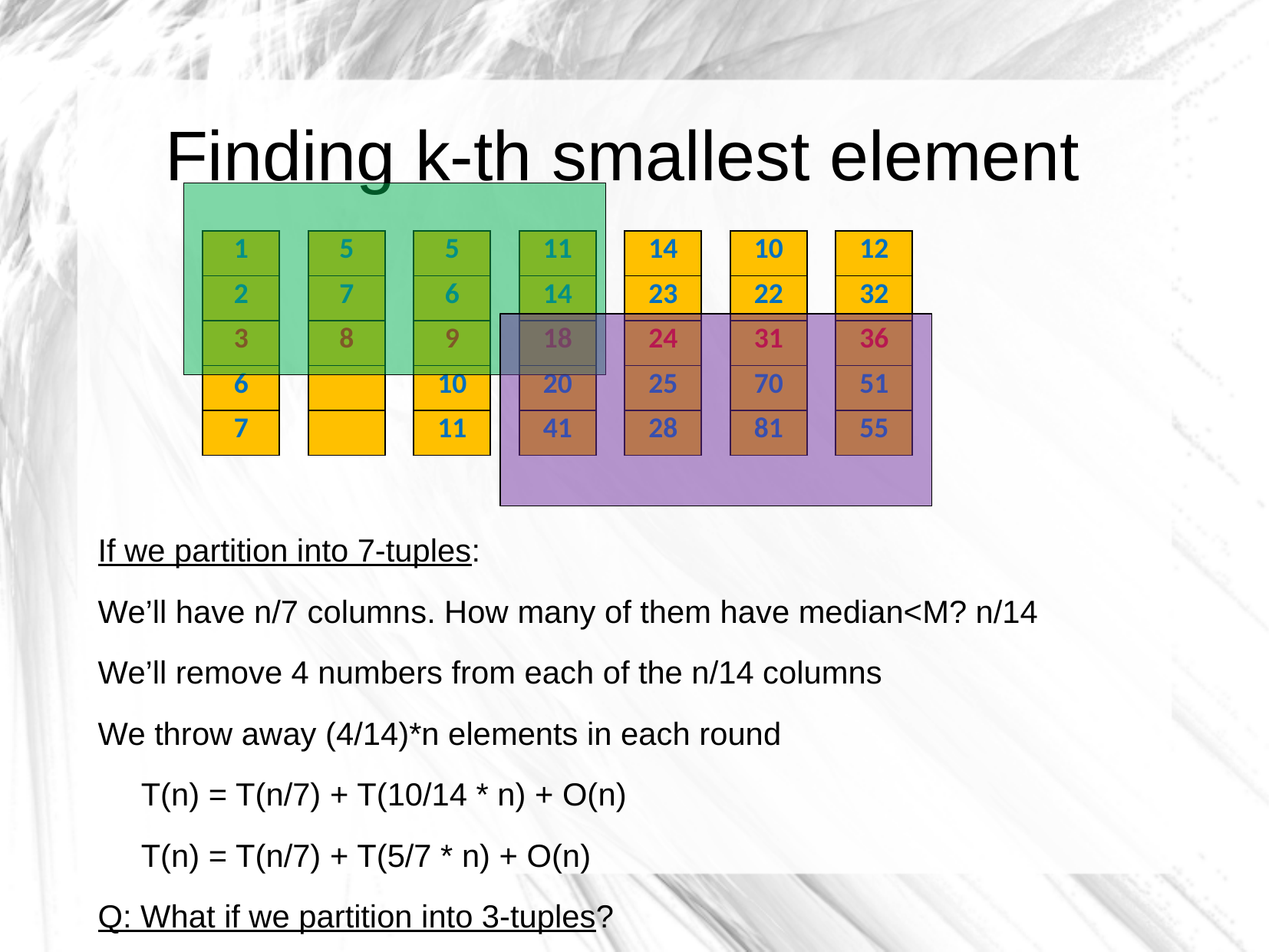

# Finding k-th smallest element

| 1 |
| --- |
| 2 |
| 3 |
| 6 |
| 7 |
| 5 |
| --- |
| 7 |
| 8 |
|  |
|  |
| 5 |
| --- |
| 6 |
| 9 |
| 10 |
| 11 |
| 11 |
| --- |
| 14 |
| 18 |
| 20 |
| 41 |
| 14 |
| --- |
| 23 |
| 24 |
| 25 |
| 28 |
| 10 |
| --- |
| 22 |
| 31 |
| 70 |
| 81 |
| 12 |
| --- |
| 32 |
| 36 |
| 51 |
| 55 |

If we partition into 7-tuples:
We’ll have n/7 columns. How many of them have median<M? n/14
We’ll remove 4 numbers from each of the n/14 columns
We throw away (4/14)*n elements in each round
T(n) = T(n/7) + T(10/14 * n) + O(n)
T(n) = T(n/7) + T(5/7 * n) + O(n)
Q: What if we partition into 3-tuples?